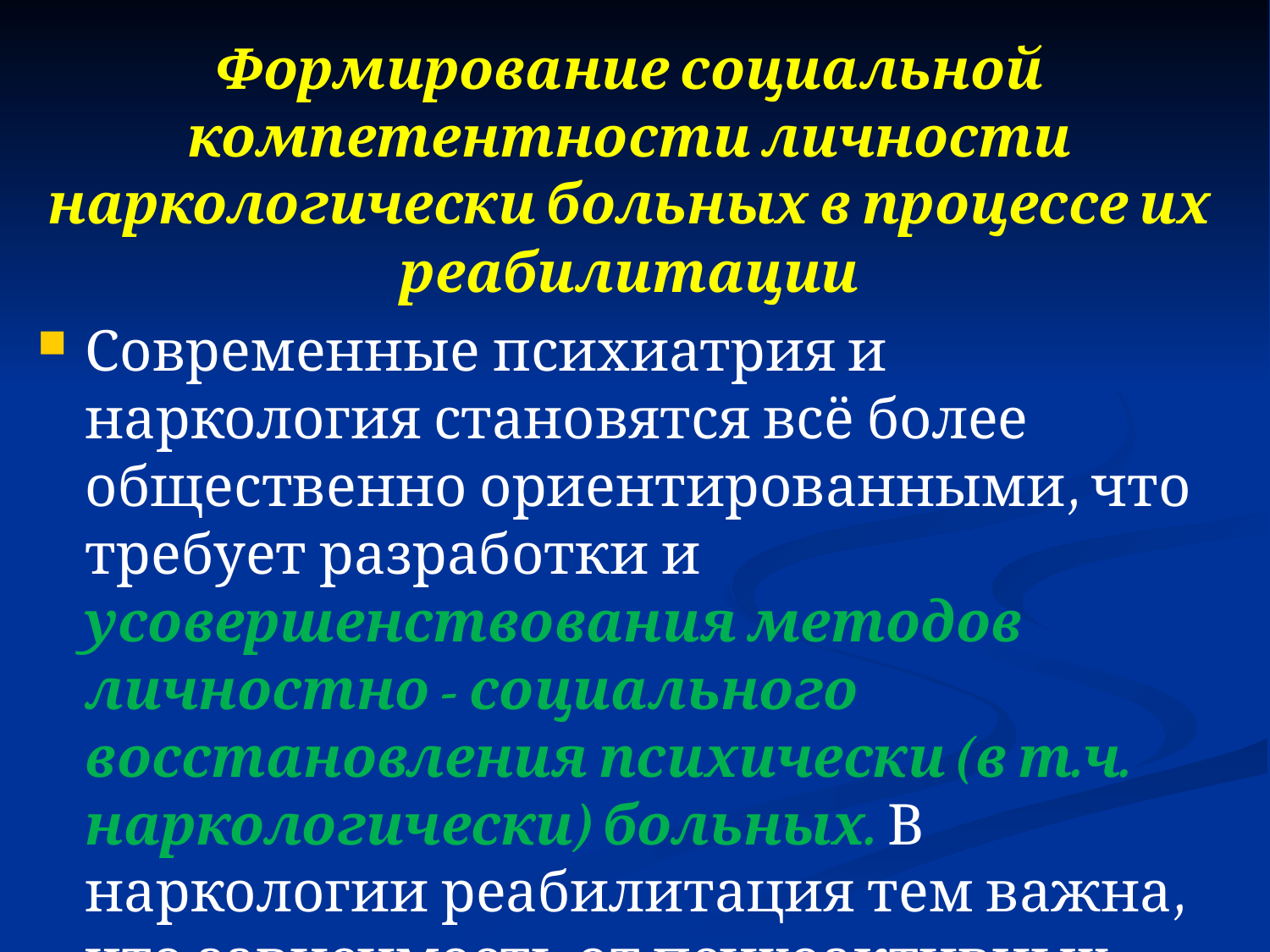

Формирование социальной компетентности личности наркологически больных в процессе их реабилитации
Современные психиатрия и наркология становятся всё более общественно ориентированными, что требует разработки и усовершенствования методов личностно - социального восстановления психически (в т.ч. наркологически) больных. В наркологии реабилитация тем важна, что зависимость от психоактивных веществ является одним из результатов неадаптивной социализации личности.